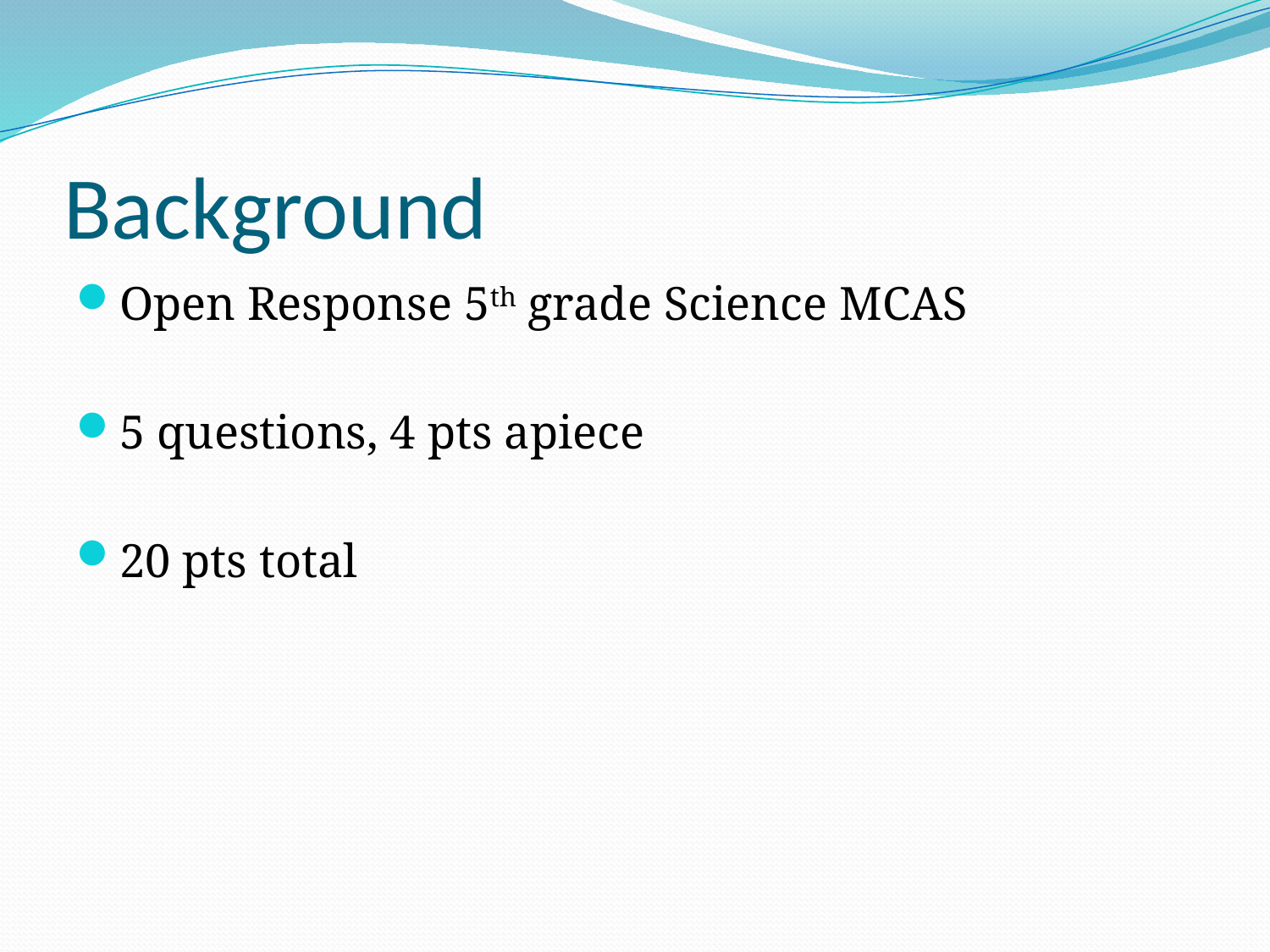

# Background
Open Response 5th grade Science MCAS

5 questions, 4 pts apiece

20 pts total